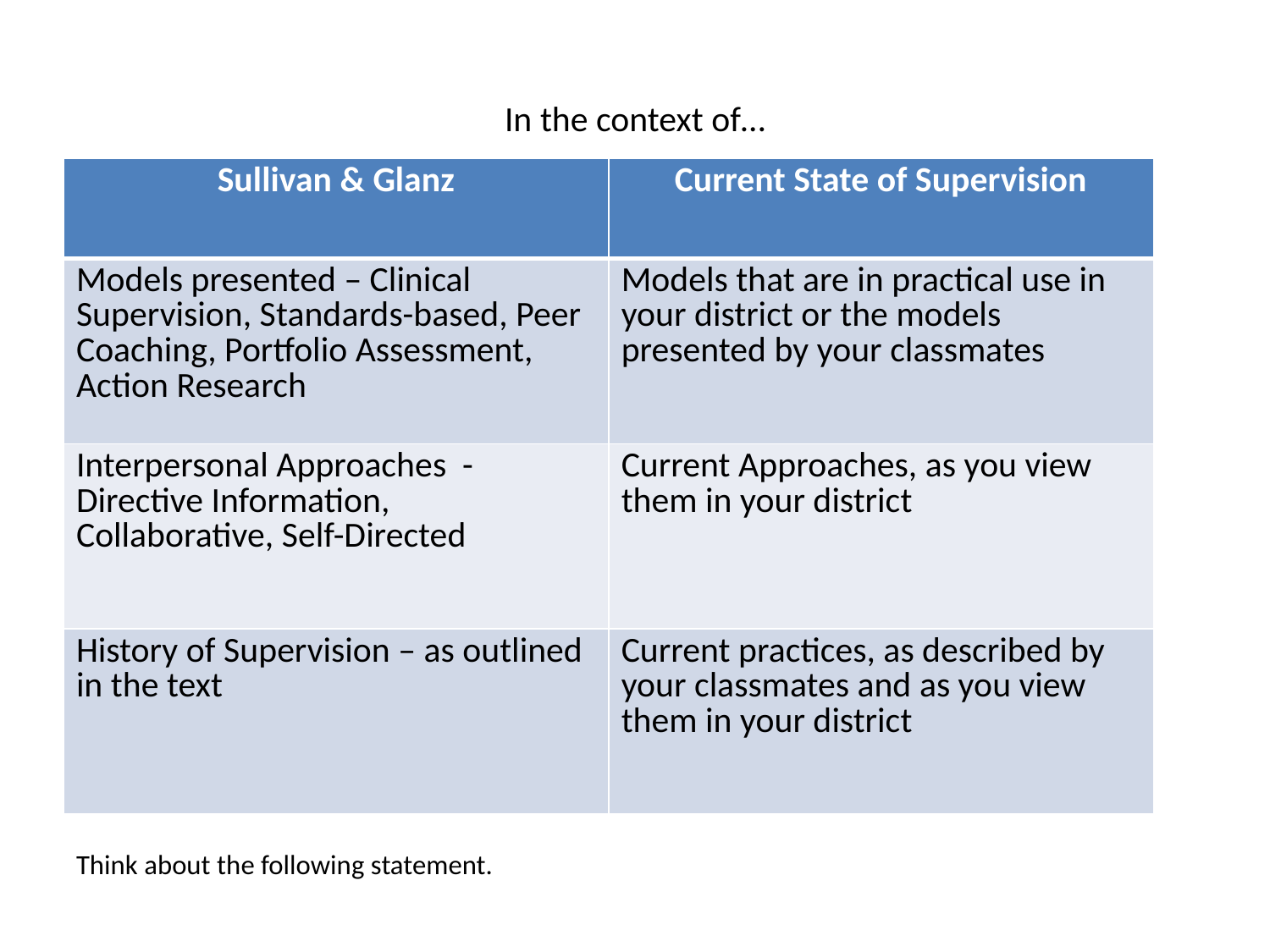

# In the context of…
| Sullivan & Glanz | Current State of Supervision |
| --- | --- |
| Models presented – Clinical Supervision, Standards-based, Peer Coaching, Portfolio Assessment, Action Research | Models that are in practical use in your district or the models presented by your classmates |
| Interpersonal Approaches - Directive Information, Collaborative, Self-Directed | Current Approaches, as you view them in your district |
| History of Supervision – as outlined in the text | Current practices, as described by your classmates and as you view them in your district |

Think about the following statement.